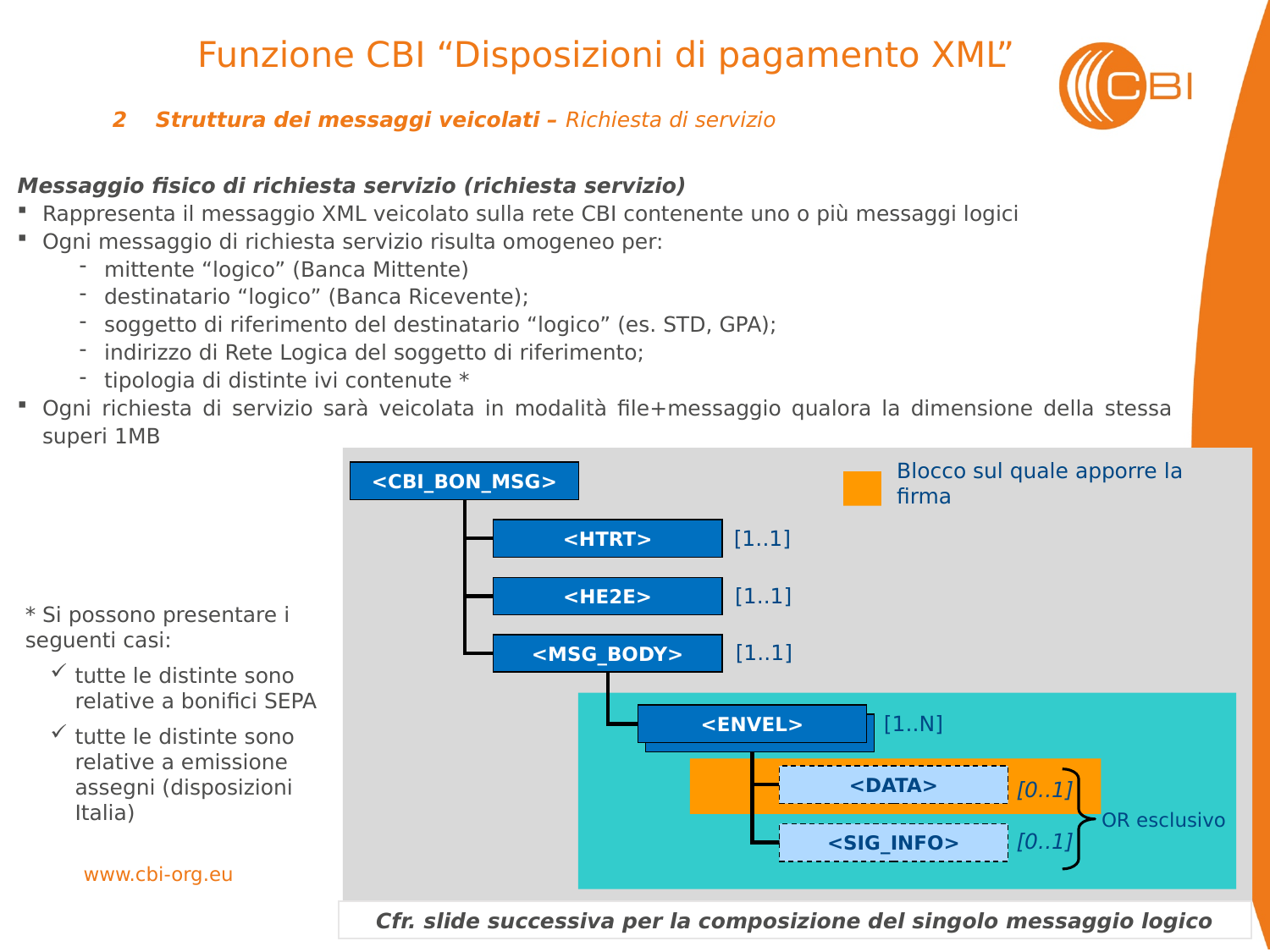

Funzione CBI “Disposizioni di pagamento XML”
2	Struttura dei messaggi veicolati – Richiesta di servizio
Messaggio fisico di richiesta servizio (richiesta servizio)
Rappresenta il messaggio XML veicolato sulla rete CBI contenente uno o più messaggi logici
Ogni messaggio di richiesta servizio risulta omogeneo per:
mittente “logico” (Banca Mittente)
destinatario “logico” (Banca Ricevente);
soggetto di riferimento del destinatario “logico” (es. STD, GPA);
indirizzo di Rete Logica del soggetto di riferimento;
tipologia di distinte ivi contenute *
Ogni richiesta di servizio sarà veicolata in modalità file+messaggio qualora la dimensione della stessa superi 1MB

Blocco sul quale apporre la firma
<CBI_BON_MSG>

[1..1]
<HTRT>
[1..1]
<HE2E>
* Si possono presentare i seguenti casi:
tutte le distinte sono relative a bonifici SEPA
tutte le distinte sono relative a emissione assegni (disposizioni Italia)
[1..1]
<MSG_BODY>

[1..N]
<ENVEL>

<DATA>

[0..1]
OR esclusivo
[0..1]
<SIG_INFO>
21
Cfr. slide successiva per la composizione del singolo messaggio logico